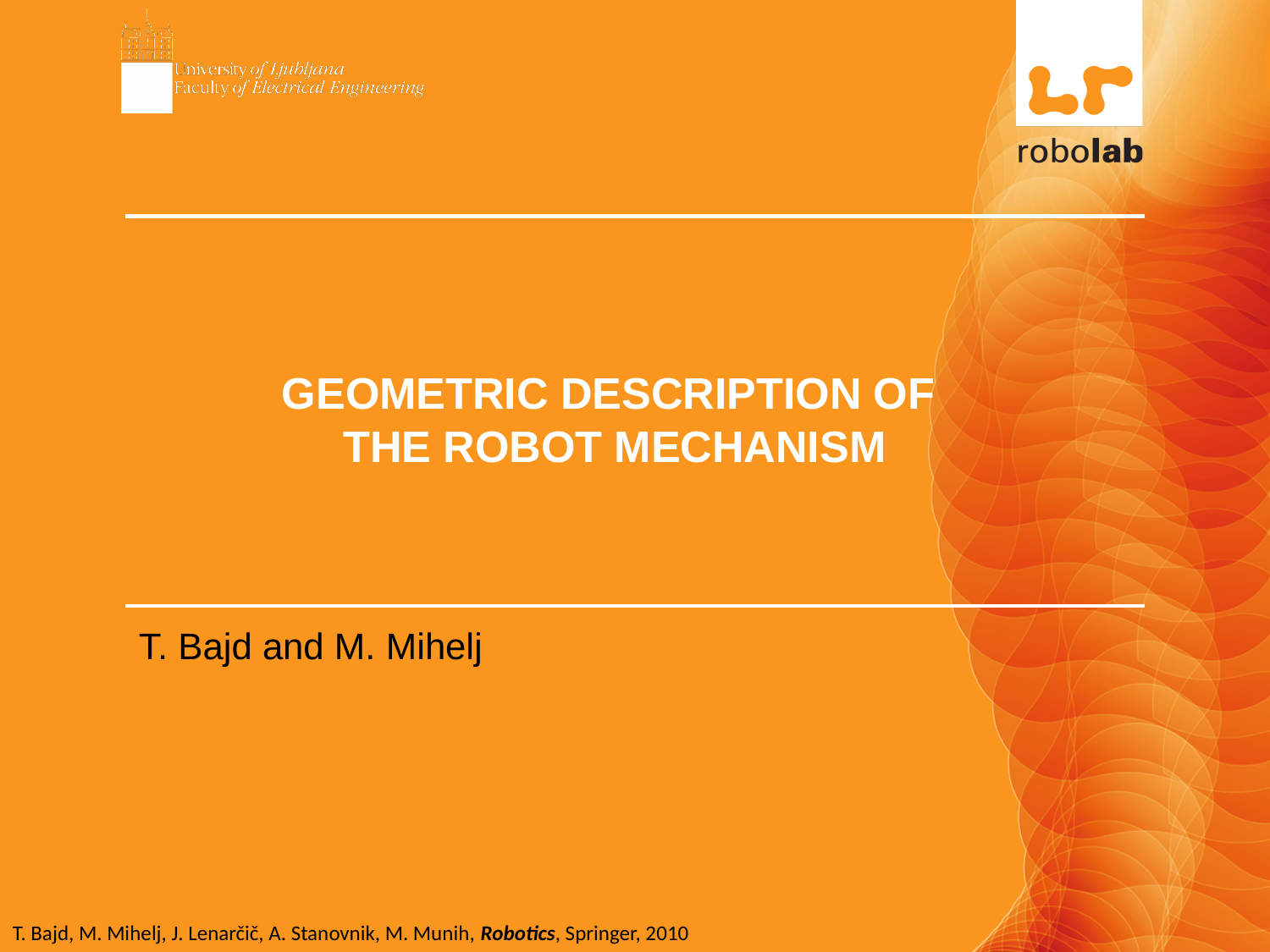

# GEOMETRIC DESCRIPTION OF THE ROBOT MECHANISM
T. Bajd and M. Mihelj